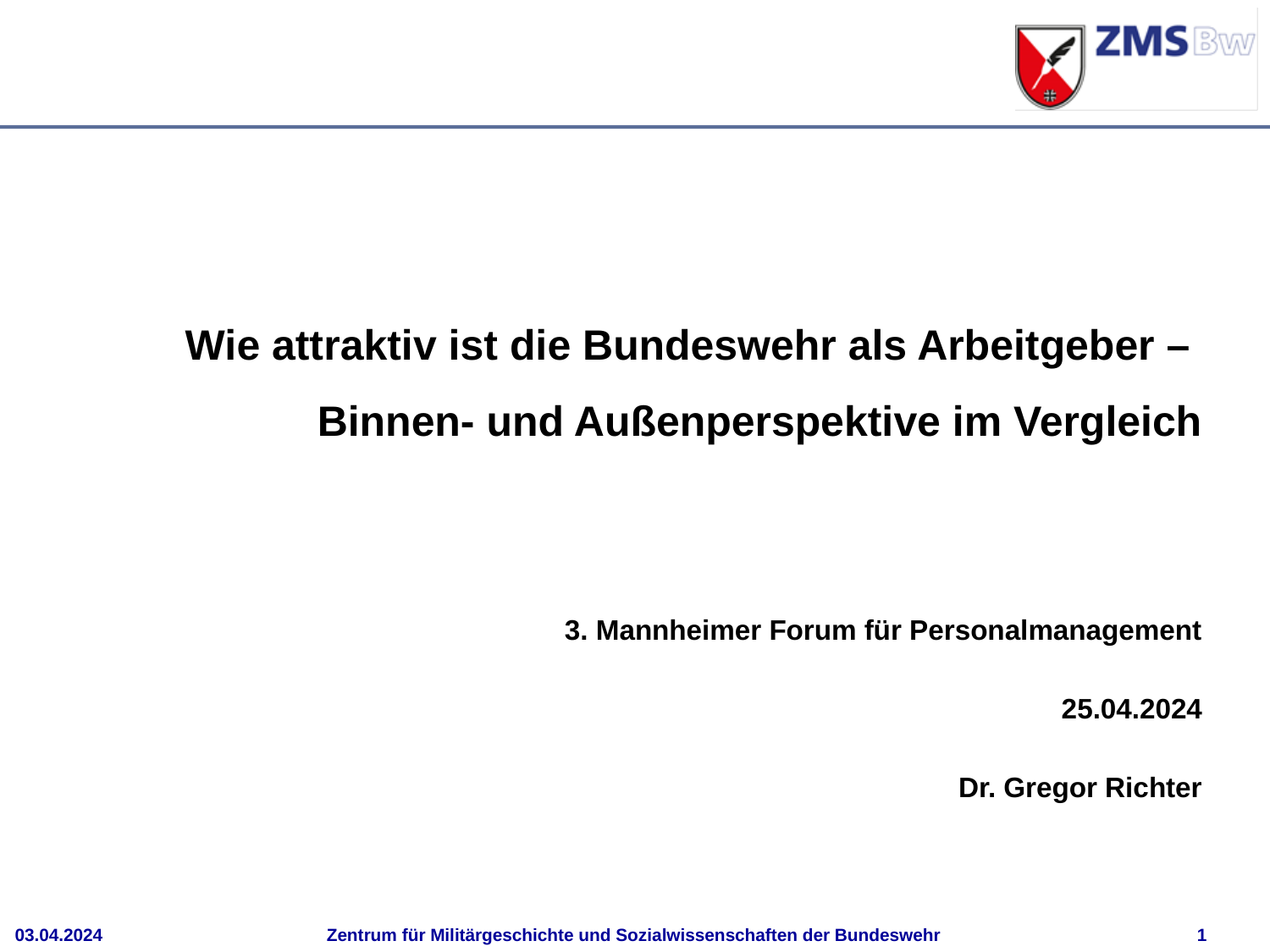

# Wie attraktiv ist die Bundeswehr als Arbeitgeber – Binnen- und Außenperspektive im Vergleich

3. Mannheimer Forum für Personalmanagement

25.04.2024

Dr. Gregor Richter